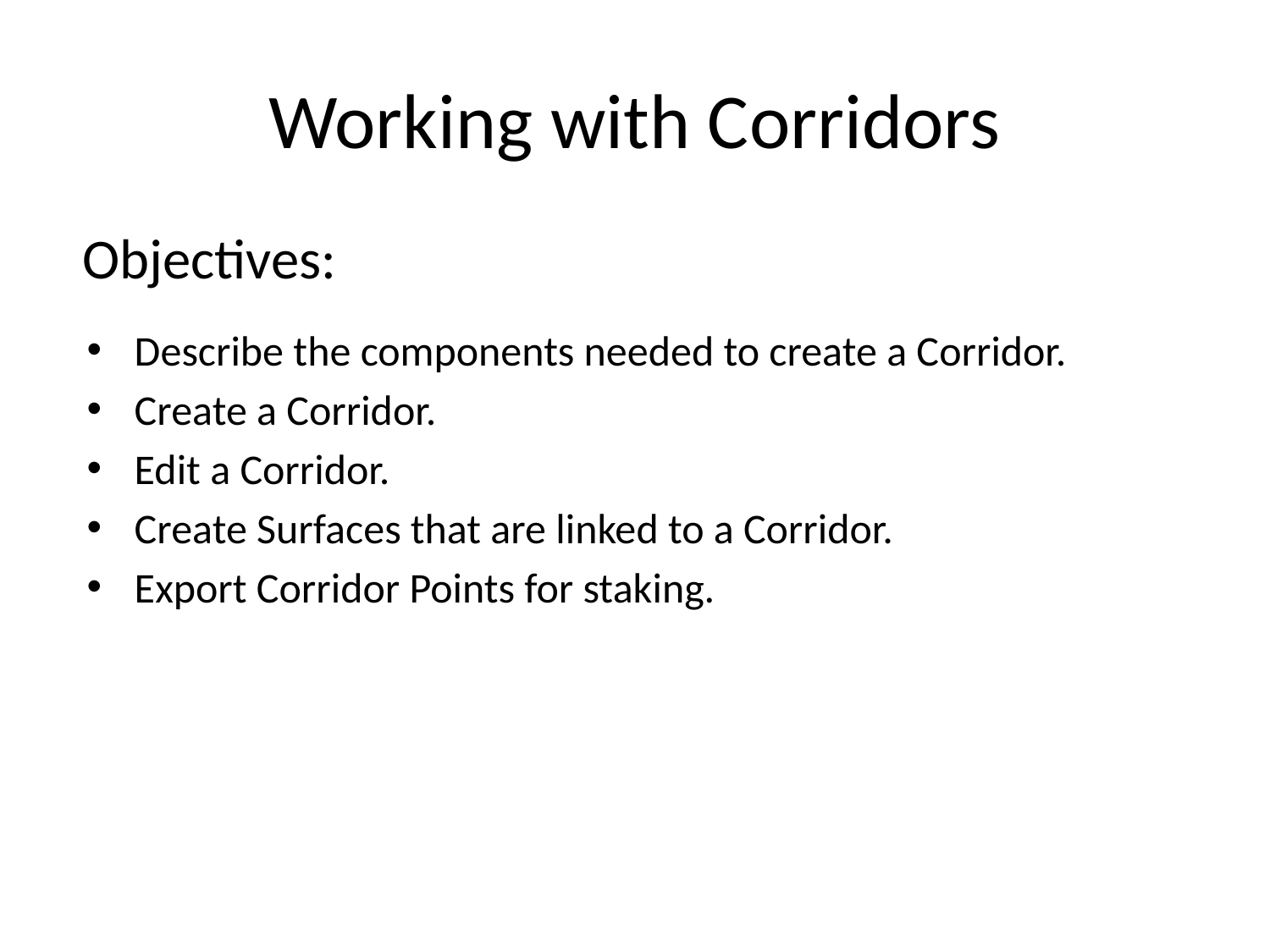

# Working with Corridors
Objectives:
Describe the components needed to create a Corridor.
Create a Corridor.
Edit a Corridor.
Create Surfaces that are linked to a Corridor.
Export Corridor Points for staking.